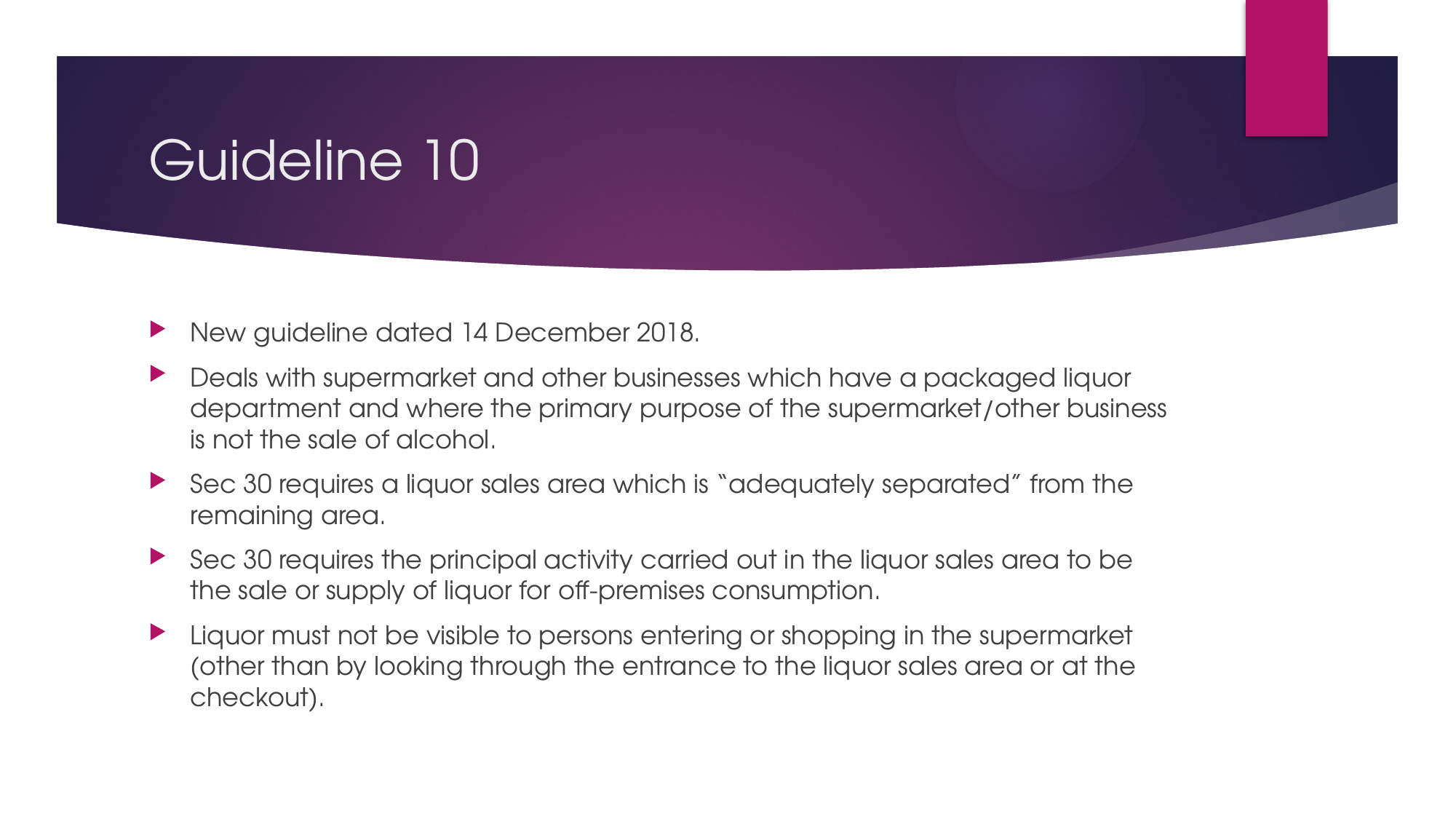

# Guideline 10
New guideline dated 14 December 2018.
Deals with supermarket and other businesses which have a packaged liquor department and where the primary purpose of the supermarket/other business is not the sale of alcohol.
Sec 30 requires a liquor sales area which is “adequately separated” from the remaining area.
Sec 30 requires the principal activity carried out in the liquor sales area to be the sale or supply of liquor for off-premises consumption.
Liquor must not be visible to persons entering or shopping in the supermarket (other than by looking through the entrance to the liquor sales area or at the checkout).